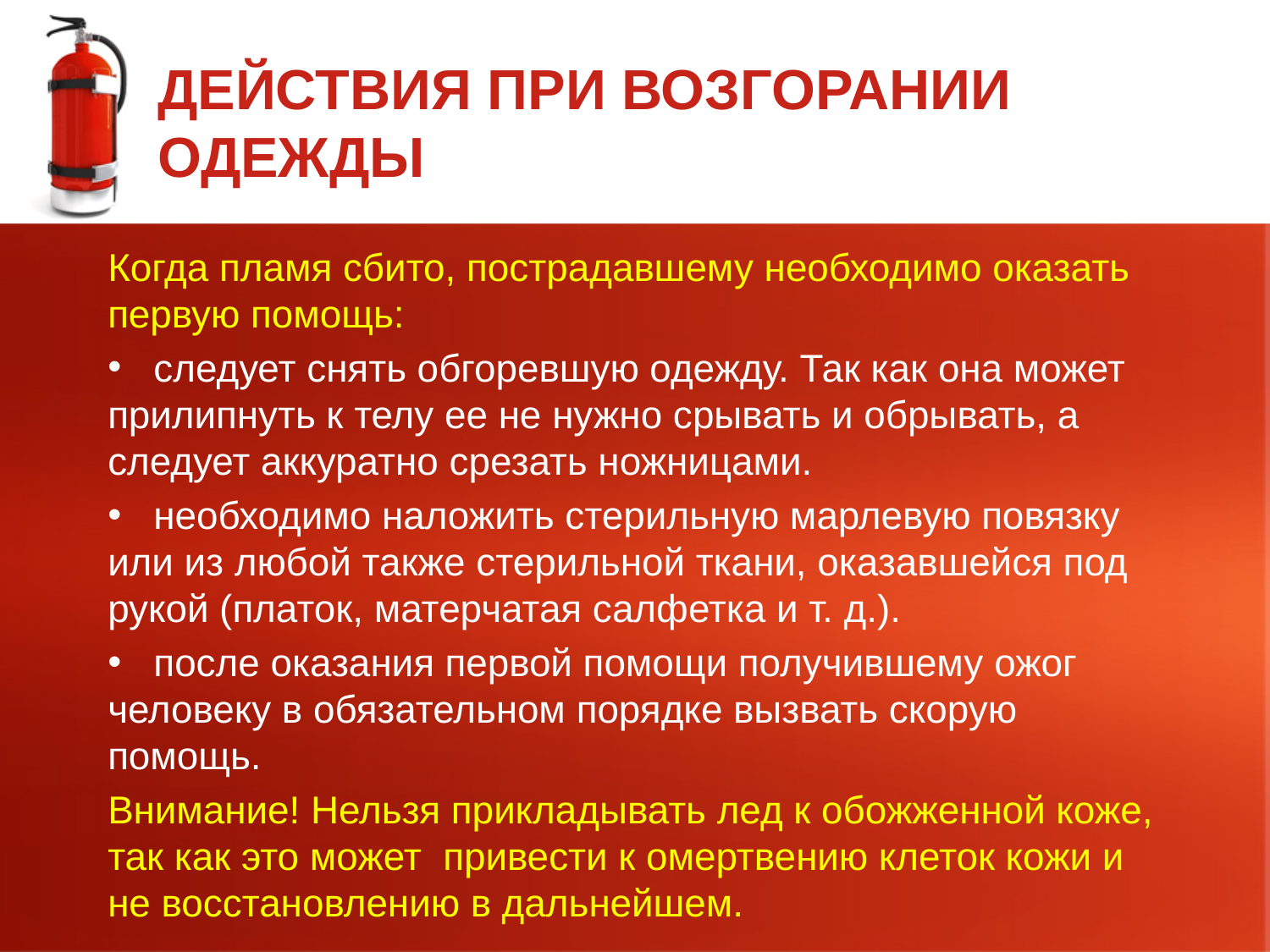

# ДЕЙСТВИЯ ПРИ ВОЗГОРАНИИ ОДЕЖДЫ
Когда пламя сбито, пострадавшему необходимо оказать первую помощь:
   следует снять обгоревшую одежду. Так как она может прилипнуть к телу ее не нужно срывать и обрывать, а следует аккуратно срезать ножницами.
   необходимо наложить стерильную марлевую повязку или из любой также стерильной ткани, оказавшейся под рукой (платок, матерчатая салфетка и т. д.).
   после оказания первой помощи получившему ожог человеку в обязательном порядке вызвать скорую помощь.
Внимание! Нельзя прикладывать лед к обожженной коже, так как это может  привести к омертвению клеток кожи и не восстановлению в дальнейшем.